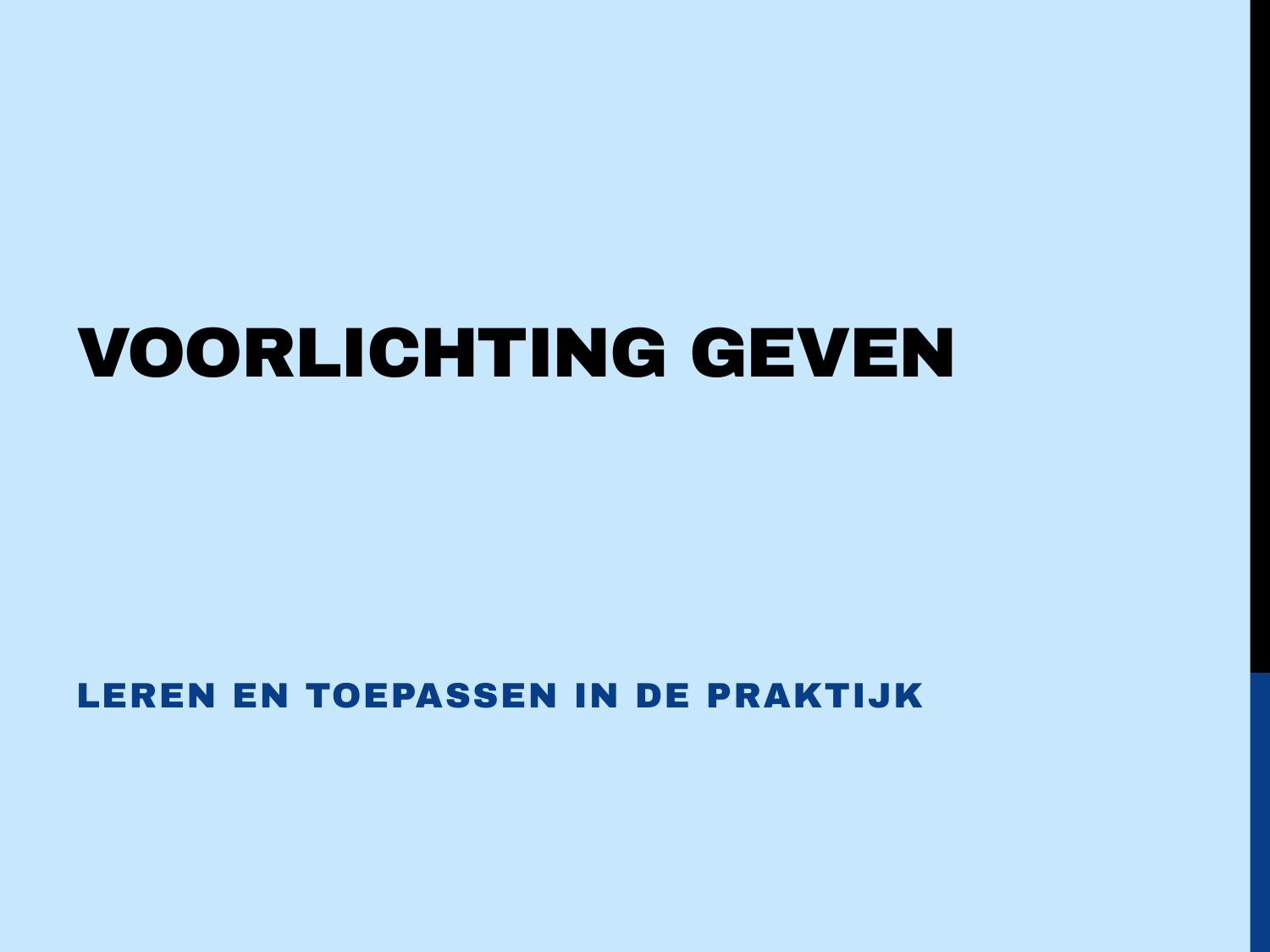

# Voorlichting geven
Leren en toepassen in de praktijk